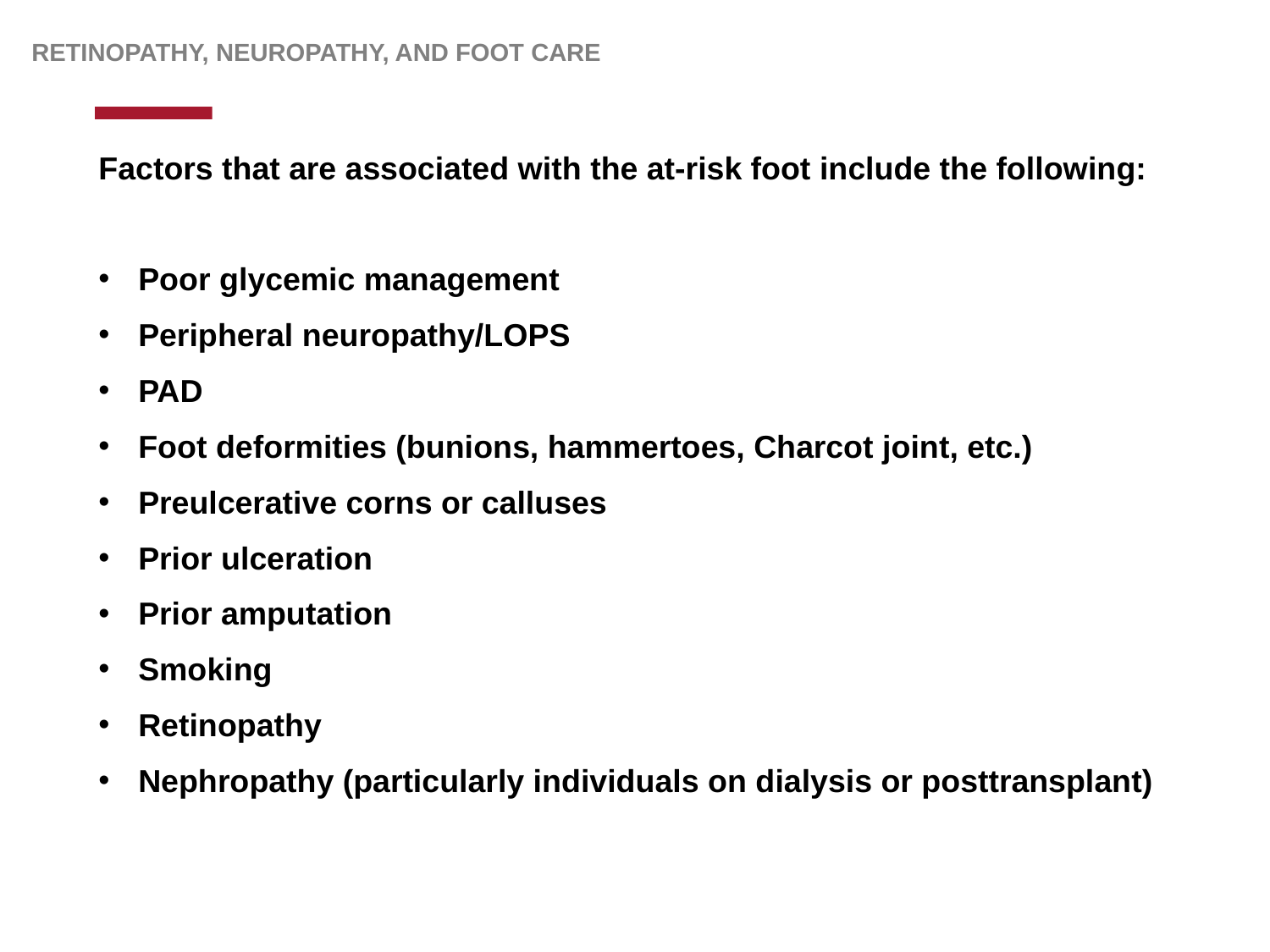

Retinopathy, neuropathy, and foot care
Factors that are associated with the at-risk foot include the following:

Poor glycemic management
Peripheral neuropathy/LOPS
PAD
Foot deformities (bunions, hammertoes, Charcot joint, etc.)
Preulcerative corns or calluses
Prior ulceration
Prior amputation
Smoking
Retinopathy
Nephropathy (particularly individuals on dialysis or posttransplant)